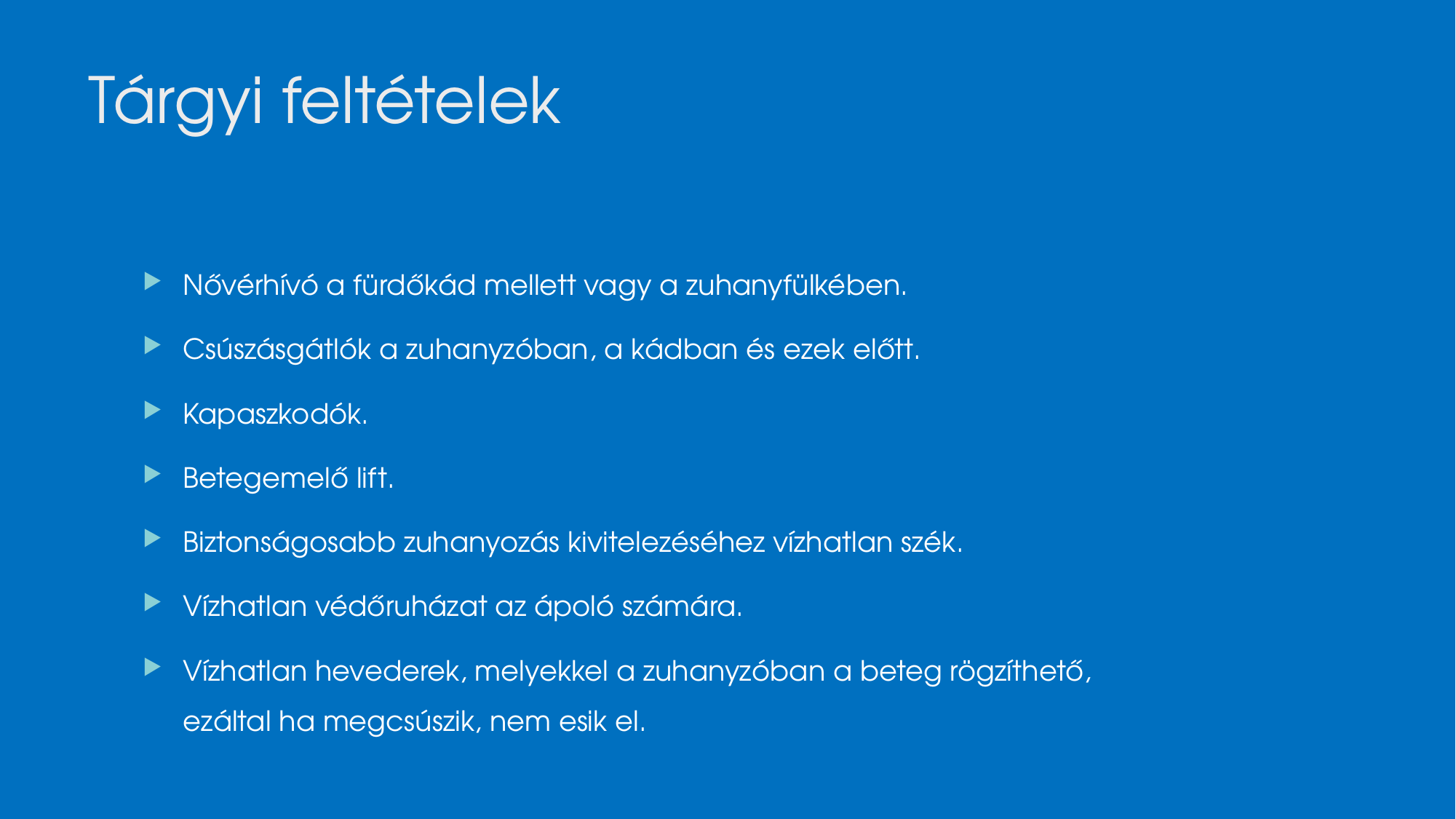

# Tárgyi feltételek
Nővérhívó a fürdőkád mellett vagy a zuhanyfülkében.
Csúszásgátlók a zuhanyzóban, a kádban és ezek előtt.
Kapaszkodók.
Betegemelő lift.
Biztonságosabb zuhanyozás kivitelezéséhez vízhatlan szék.
Vízhatlan védőruházat az ápoló számára.
Vízhatlan hevederek, melyekkel a zuhanyzóban a beteg rögzíthető, ezáltal ha megcsúszik, nem esik el.